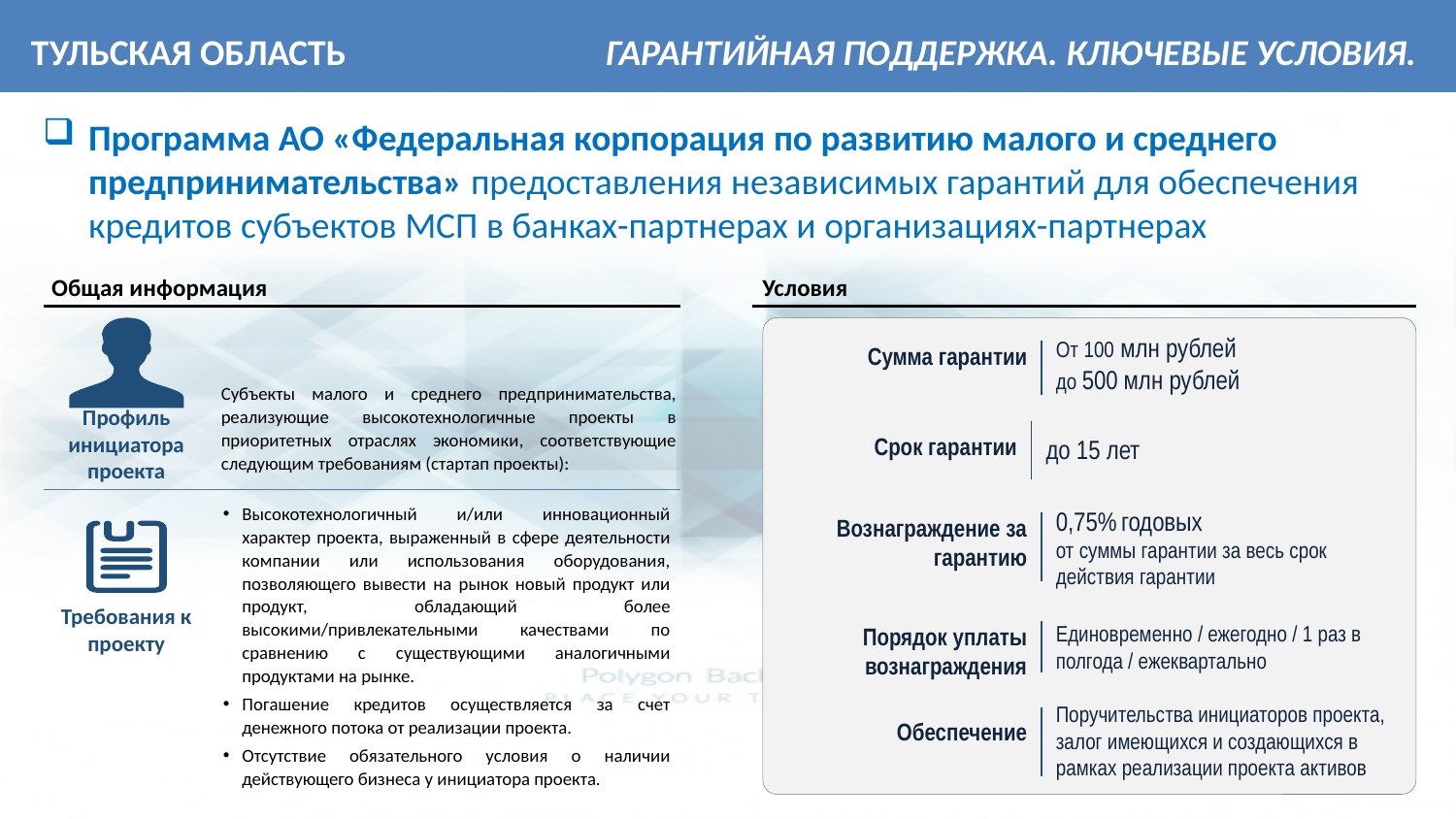

ТУЛЬСКАЯ ОБЛАСТЬ
ГАРАНТИЙНАЯ ПОДДЕРЖКА. КЛЮЧЕВЫЕ УСЛОВИЯ.
Программа АО «Федеральная корпорация по развитию малого и среднего предпринимательства» предоставления независимых гарантий для обеспечения кредитов субъектов МСП в банках-партнерах и организациях-партнерах
Общая информация
Условия

От 100 млн рублей
до 500 млн рублей
Сумма гарантии
Субъекты малого и среднего предпринимательства, реализующие высокотехнологичные проекты в приоритетных отраслях экономики, соответствующие следующим требованиям (стартап проекты):
Профиль инициатора проекта
до 15 лет
Срок гарантии
Высокотехнологичный и/или инновационный характер проекта, выраженный в сфере деятельности компании или использования оборудования, позволяющего вывести на рынок новый продукт или продукт, обладающий более высокими/привлекательными качествами по сравнению с существующими аналогичными продуктами на рынке.
Погашение кредитов осуществляется за счет денежного потока от реализации проекта.
Отсутствие обязательного условия о наличии действующего бизнеса у инициатора проекта.
0,75% годовых
от суммы гарантии за весь срок действия гарантии
Вознаграждение за гарантию

Требования к проекту
Единовременно / ежегодно / 1 раз в полгода / ежеквартально
Порядок уплаты вознаграждения
Поручительства инициаторов проекта, залог имеющихся и создающихся в рамках реализации проекта активов
Обеспечение